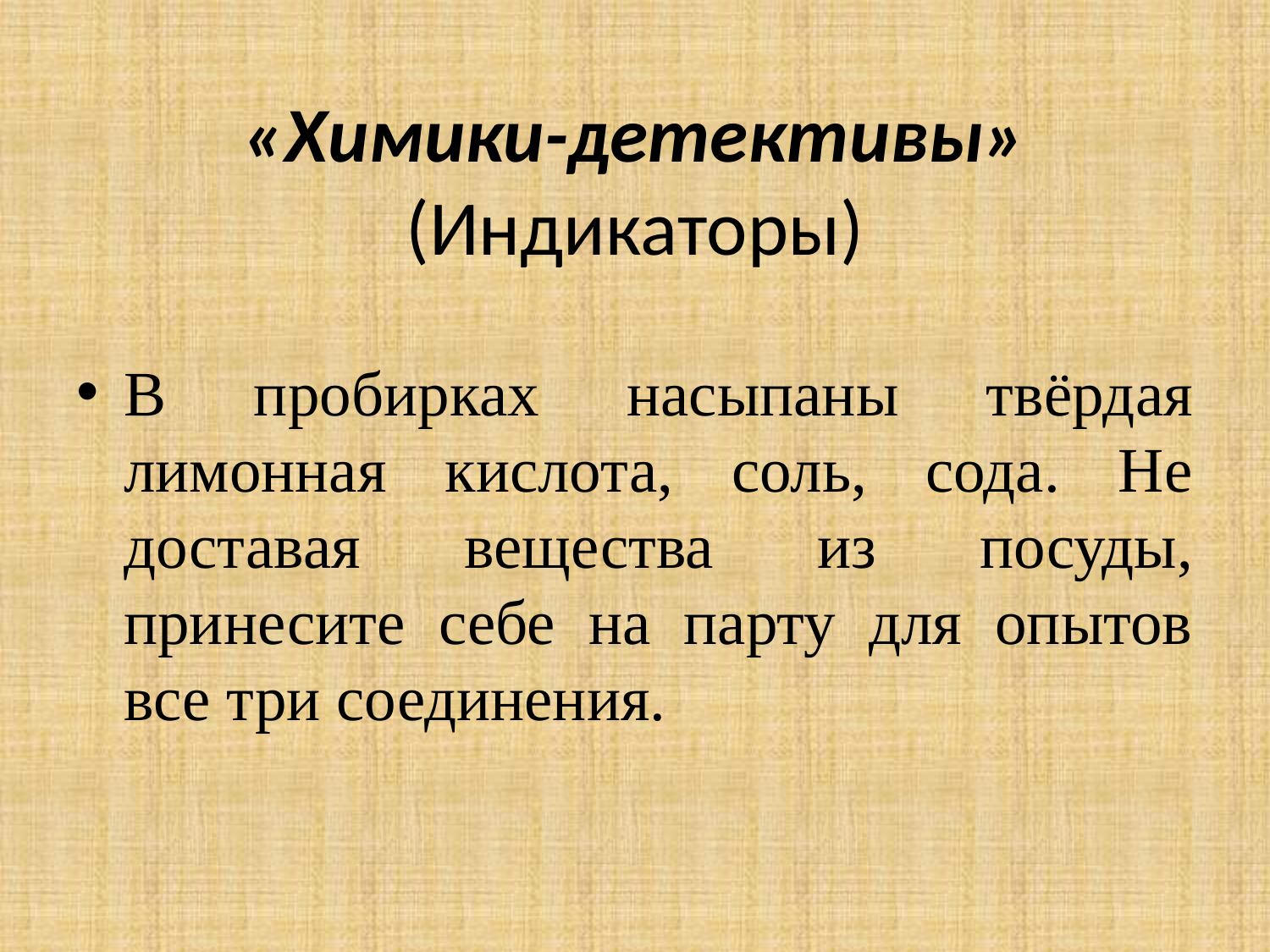

# «Химики-детективы» (Индикаторы)
В пробирках насыпаны твёрдая лимонная кислота, соль, сода. Не доставая вещества из посуды, принесите себе на парту для опытов все три соединения.